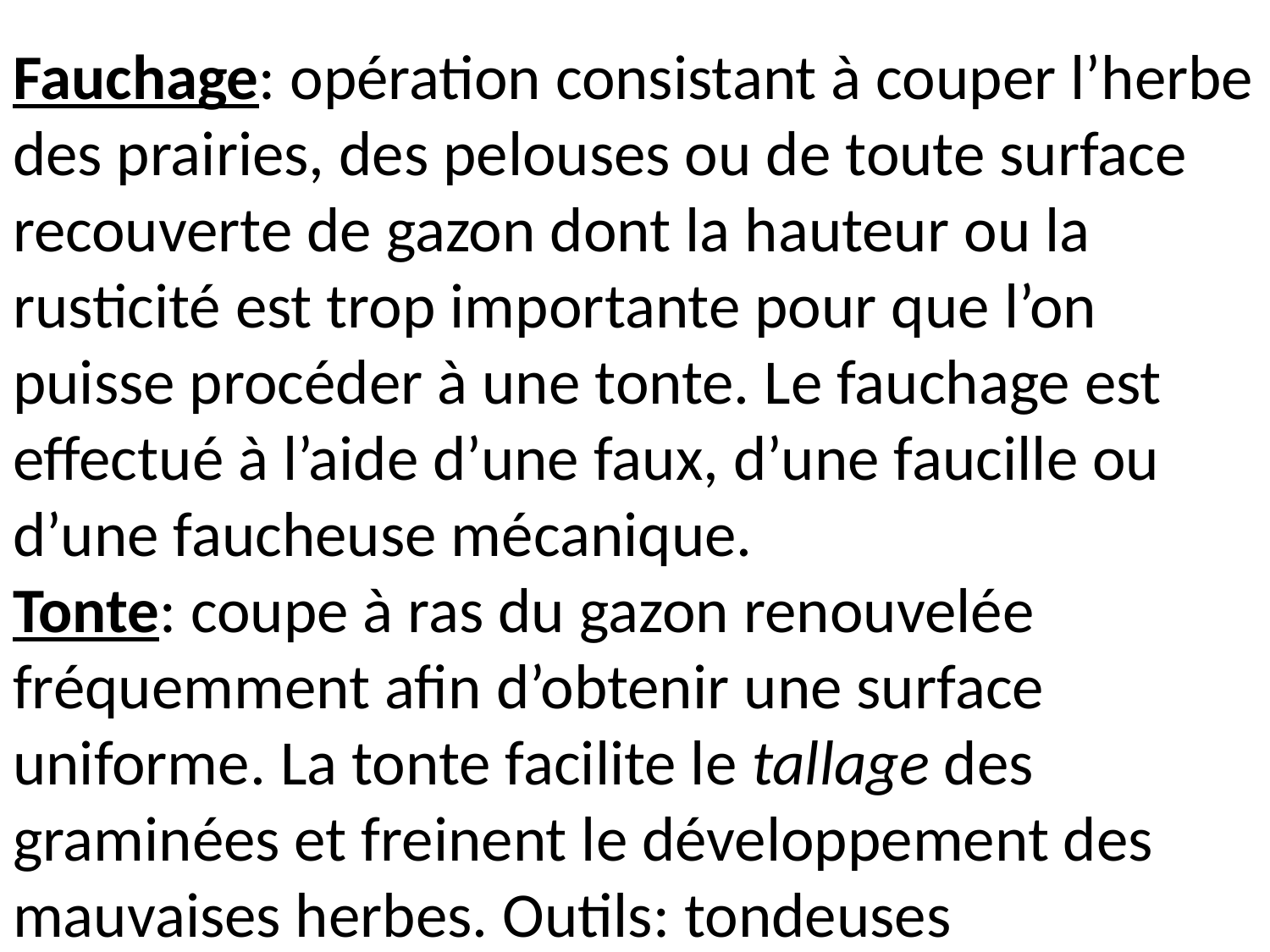

# Fauchage: opération consistant à couper l’herbe des prairies, des pelouses ou de toute surface recouverte de gazon dont la hauteur ou la rusticité est trop importante pour que l’on puisse procéder à une tonte. Le fauchage est effectué à l’aide d’une faux, d’une faucille ou d’une faucheuse mécanique. Tonte: coupe à ras du gazon renouvelée fréquemment afin d’obtenir une surface uniforme. La tonte facilite le tallage des graminées et freinent le développement des mauvaises herbes. Outils: tondeuses